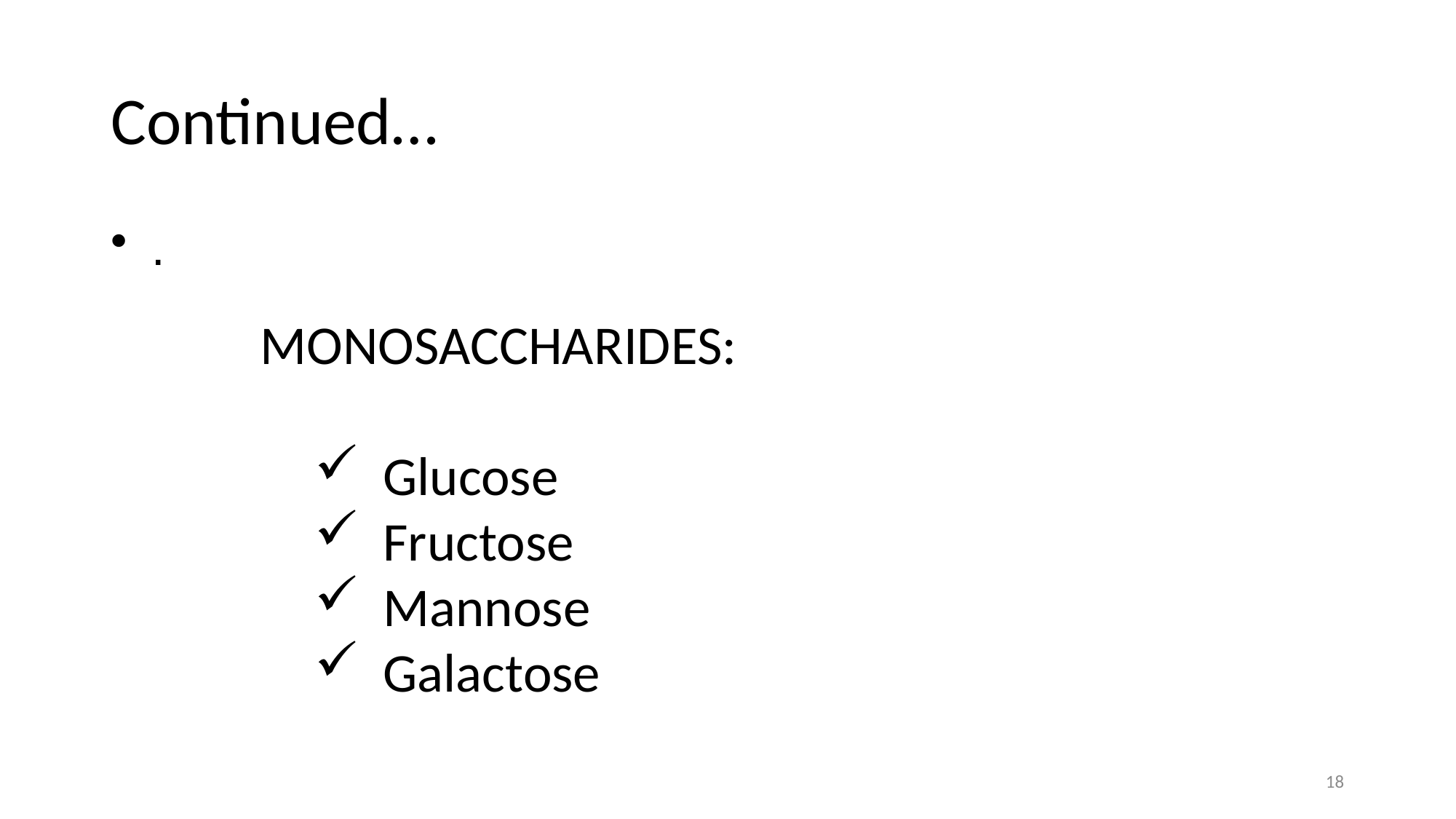

# Continued…
.
MONOSACCHARIDES:

Glucose
Fructose
Mannose
Galactose
18